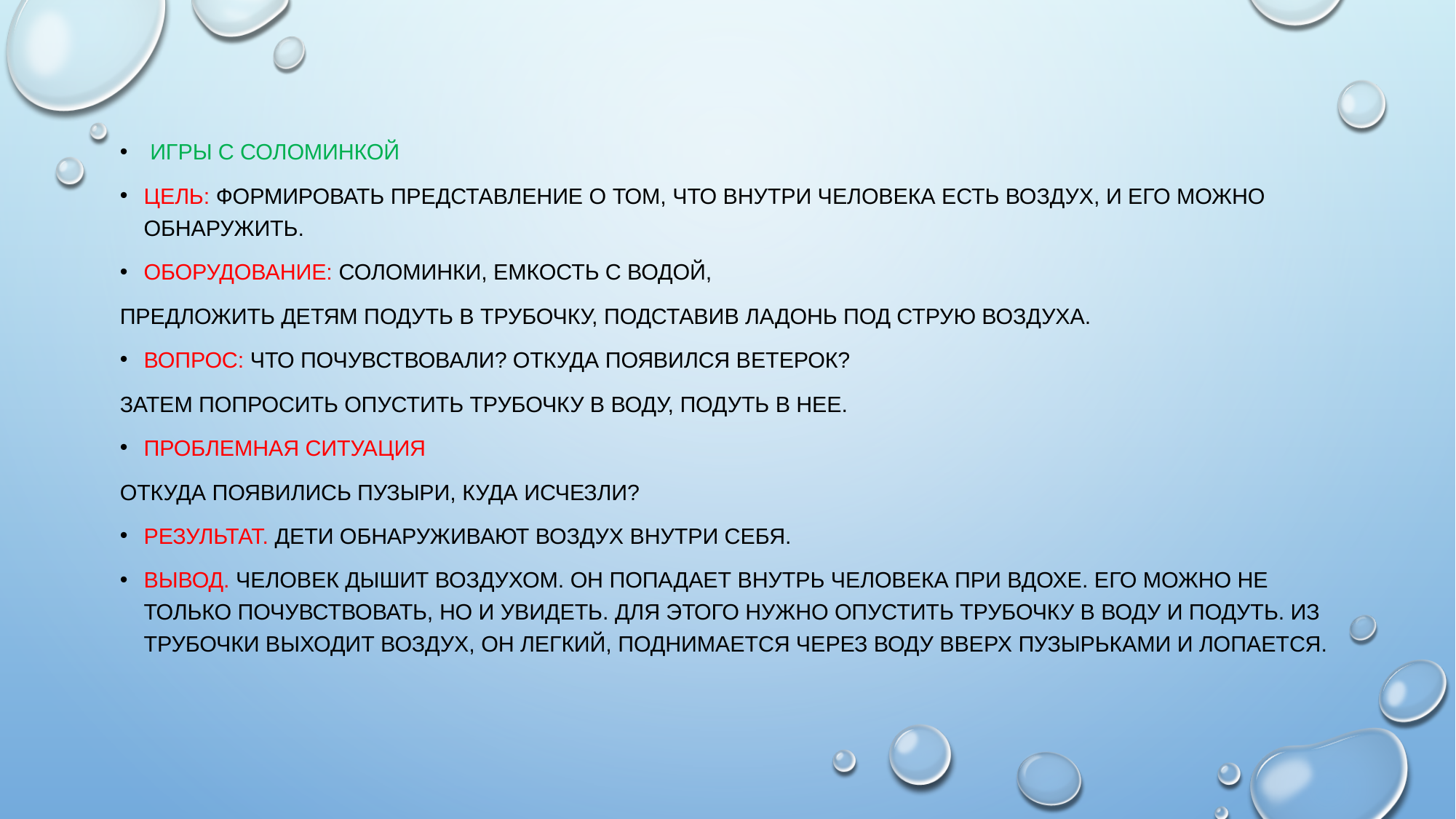

Игры с соломинкой
Цель: формировать представление о том, что внутри человека есть воздух, и его можно обнаружить.
Оборудование: соломинки, емкость с водой,
Предложить детям подуть в трубочку, подставив ладонь под струю воздуха.
Вопрос: Что почувствовали? Откуда появился ветерок?
Затем попросить опустить трубочку в воду, подуть в нее.
Проблемная ситуация
Откуда появились пузыри, куда исчезли?
Результат. Дети обнаруживают воздух внутри себя.
Вывод. Человек дышит воздухом. Он попадает внутрь человека при вдохе. Его можно не только почувствовать, но и увидеть. Для этого нужно опустить трубочку в воду и подуть. Из трубочки выходит воздух, он легкий, поднимается через воду вверх пузырьками и лопается.